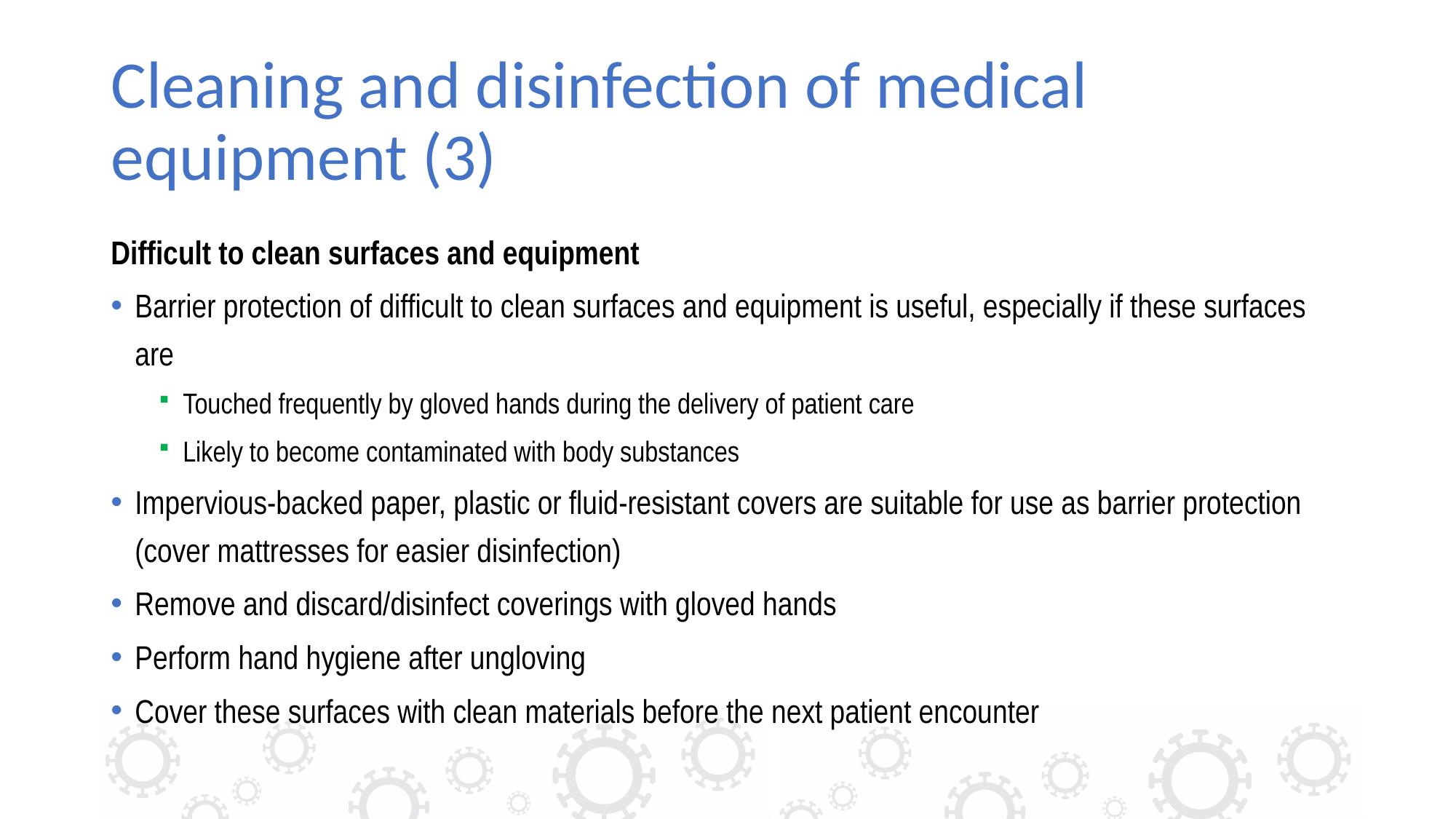

# Cleaning and disinfection of medical equipment (3)
Difficult to clean surfaces and equipment
Barrier protection of difficult to clean surfaces and equipment is useful, especially if these surfaces are
Touched frequently by gloved hands during the delivery of patient care
Likely to become contaminated with body substances
Impervious-backed paper, plastic or fluid-resistant covers are suitable for use as barrier protection (cover mattresses for easier disinfection)
Remove and discard/disinfect coverings with gloved hands
Perform hand hygiene after ungloving
Cover these surfaces with clean materials before the next patient encounter